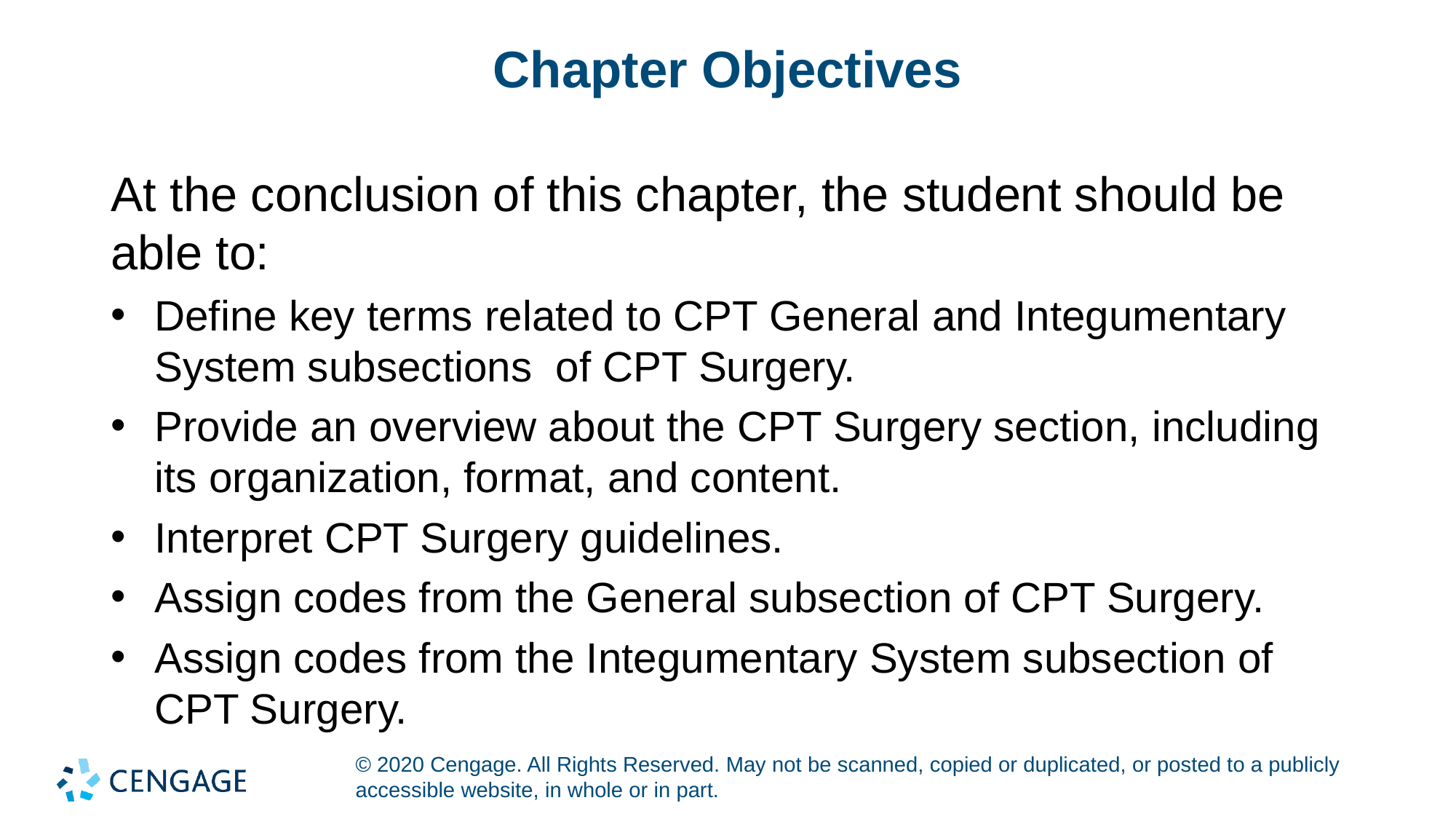

# Chapter Objectives
At the conclusion of this chapter, the student should be able to:
Define key terms related to CPT General and Integumentary System subsections  of CPT Surgery.
Provide an overview about the CPT Surgery section, including its organization, format, and content.
Interpret CPT Surgery guidelines.
Assign codes from the General subsection of CPT Surgery.
Assign codes from the Integumentary System subsection of CPT Surgery.